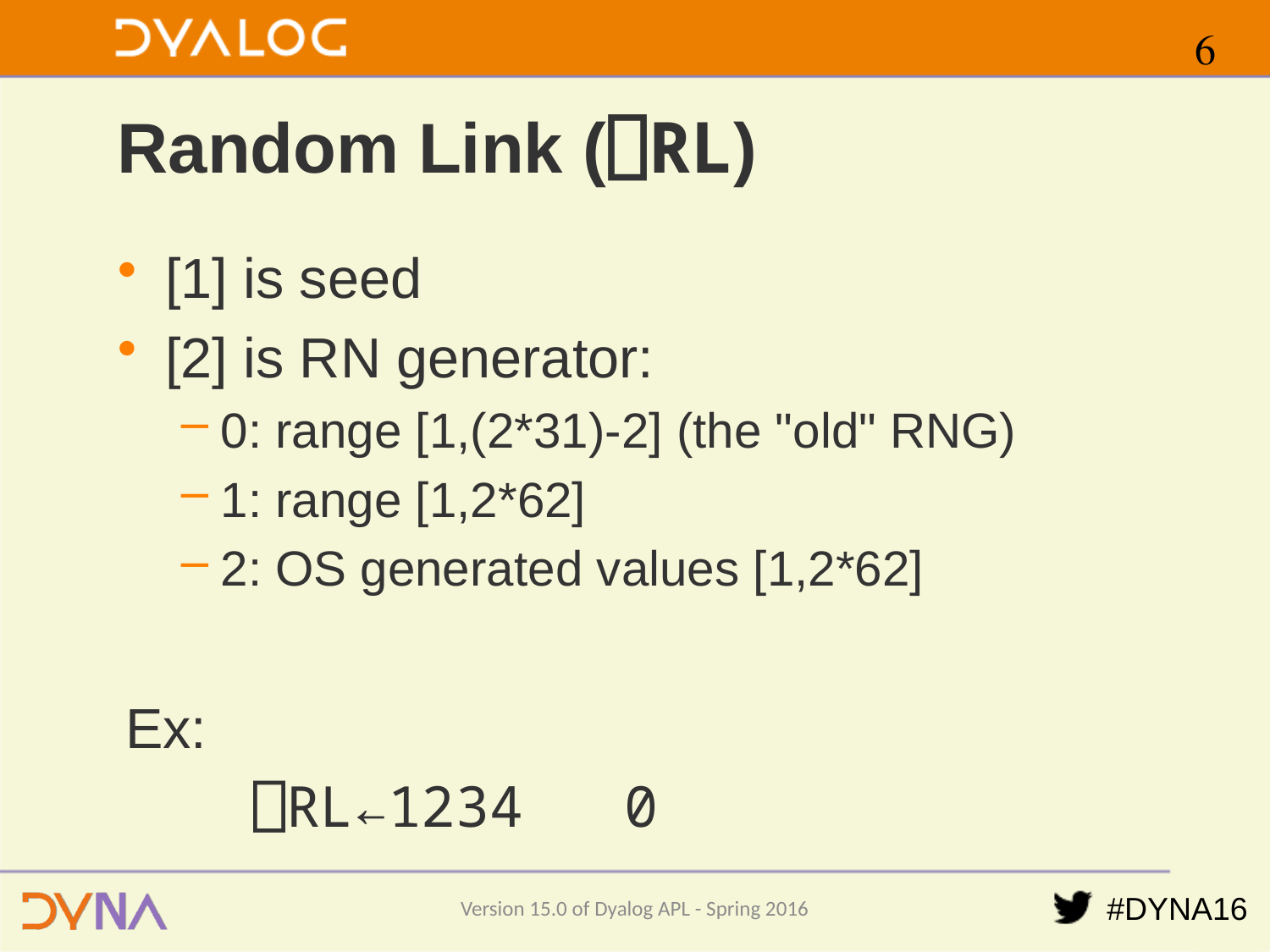

6
# Random Link (⎕RL)
[1] is seed
[2] is RN generator:
0: range [1,(2*31)-2] (the "old" RNG)
1: range [1,2*62]
2: OS generated values [1,2*62]

Ex:
	⎕RL←1234   0
Version 15.0 of Dyalog APL - Spring 2016